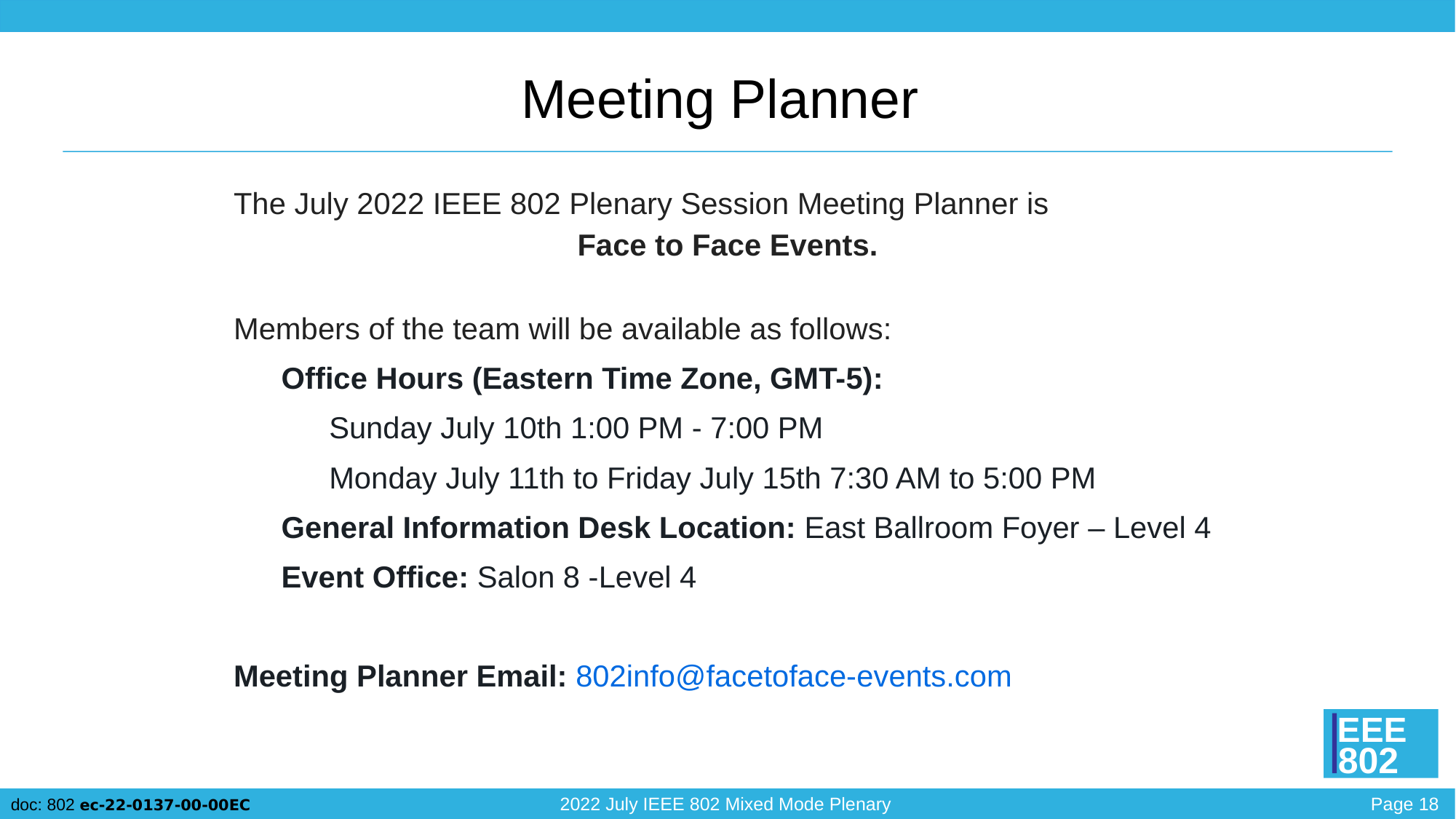

# Meeting Planner
The July 2022 IEEE 802 Plenary Session Meeting Planner is
Face to Face Events.

Members of the team will be available as follows:
Office Hours (Eastern Time Zone, GMT-5):
Sunday July 10th 1:00 PM - 7:00 PM
Monday July 11th to Friday July 15th 7:30 AM to 5:00 PM
General Information Desk Location: East Ballroom Foyer – Level 4
Event Office: Salon 8 -Level 4

Meeting Planner Email: 802info@facetoface-events.com